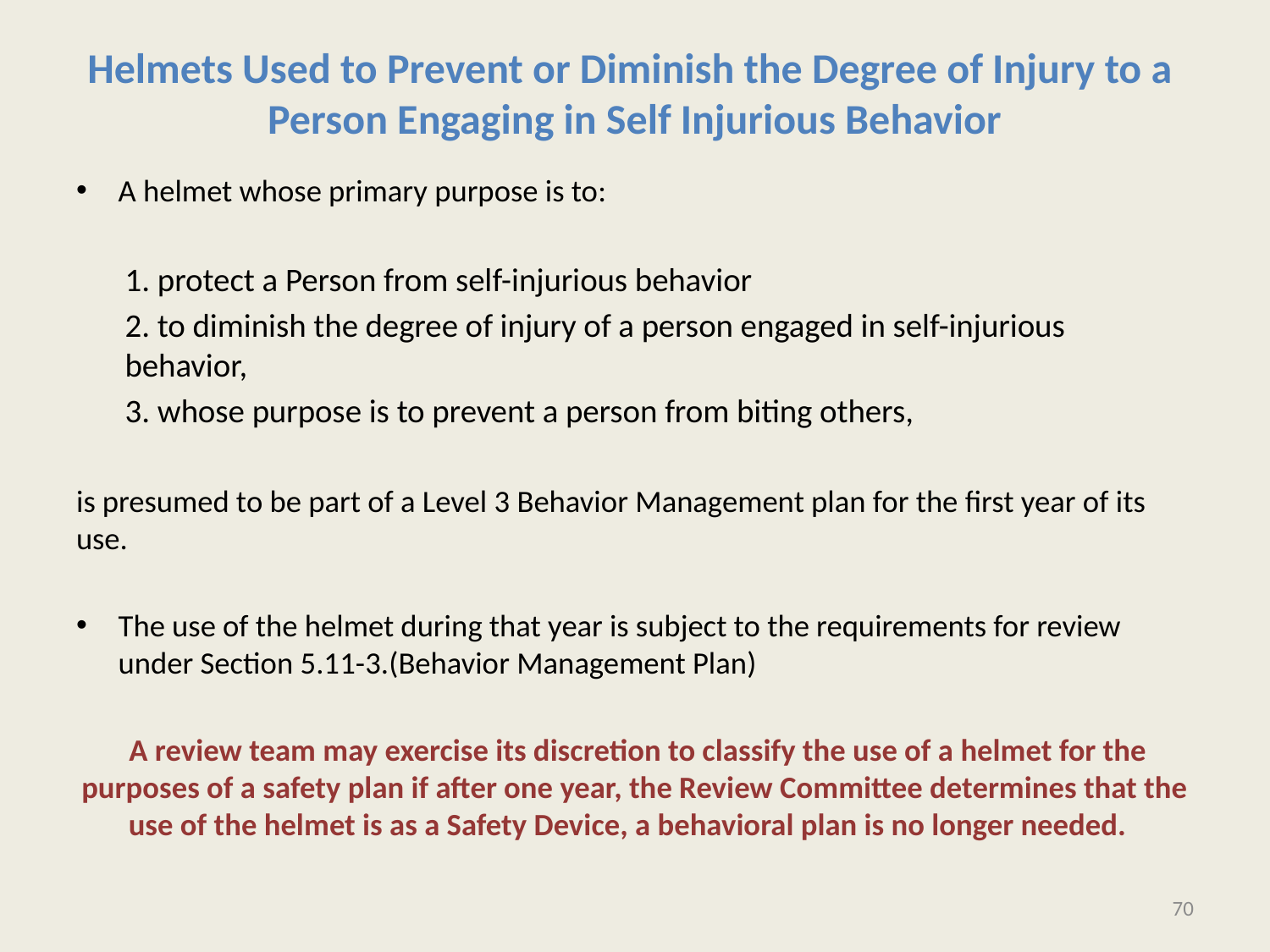

# Helmets Used to Prevent or Diminish the Degree of Injury to a Person Engaging in Self Injurious Behavior
A helmet whose primary purpose is to:

1. protect a Person from self-injurious behavior
2. to diminish the degree of injury of a person engaged in self-injurious behavior,
3. whose purpose is to prevent a person from biting others,

is presumed to be part of a Level 3 Behavior Management plan for the first year of its use.

The use of the helmet during that year is subject to the requirements for review under Section 5.11-3.(Behavior Management Plan)

 A review team may exercise its discretion to classify the use of a helmet for the purposes of a safety plan if after one year, the Review Committee determines that the use of the helmet is as a Safety Device, a behavioral plan is no longer needed.
70